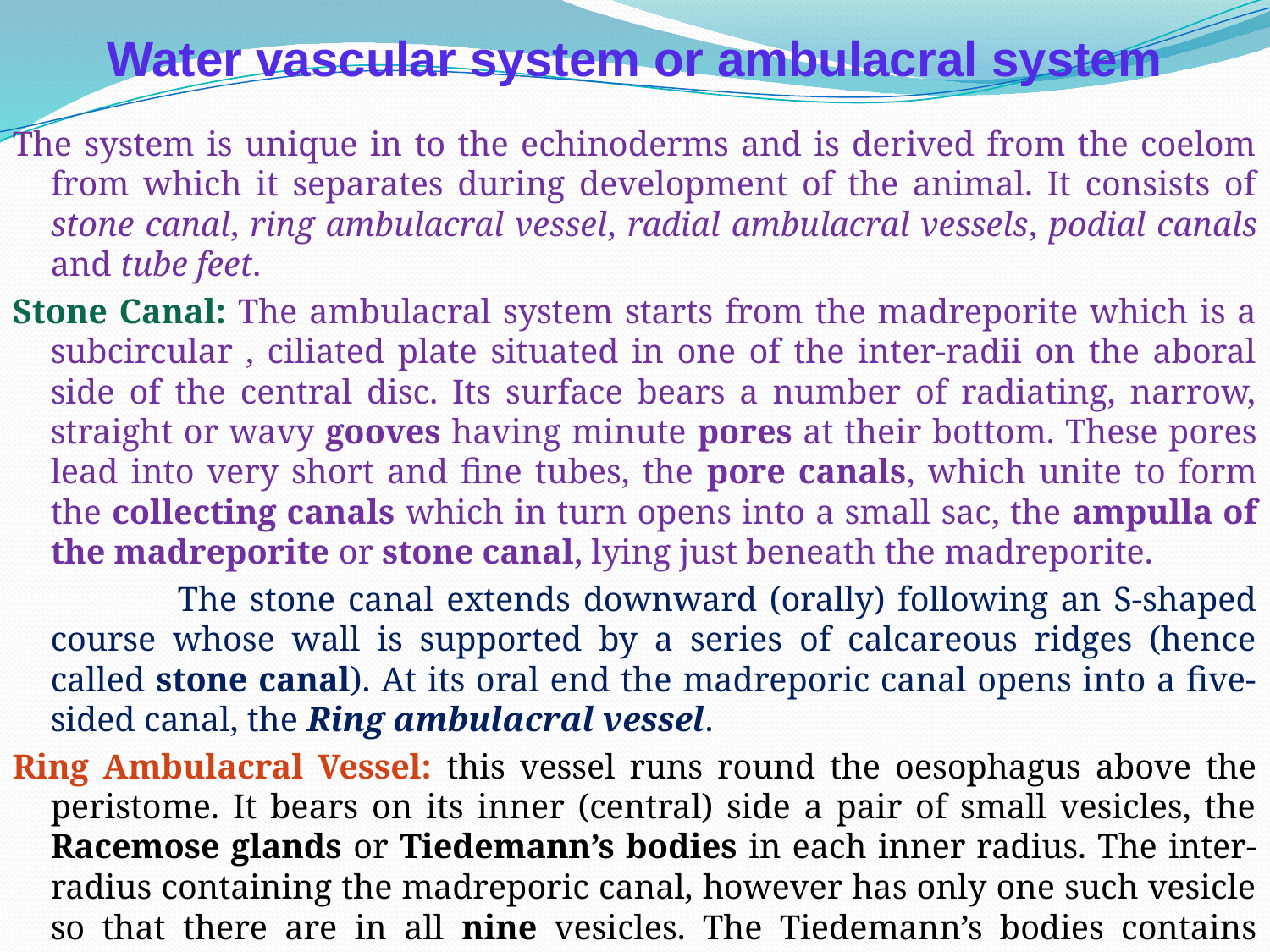

# Water vascular system or ambulacral system
The system is unique in to the echinoderms and is derived from the coelom from which it separates during development of the animal. It consists of stone canal, ring ambulacral vessel, radial ambulacral vessels, podial canals and tube feet.
Stone Canal: The ambulacral system starts from the madreporite which is a subcircular , ciliated plate situated in one of the inter-radii on the aboral side of the central disc. Its surface bears a number of radiating, narrow, straight or wavy gooves having minute pores at their bottom. These pores lead into very short and fine tubes, the pore canals, which unite to form the collecting canals which in turn opens into a small sac, the ampulla of the madreporite or stone canal, lying just beneath the madreporite.
		The stone canal extends downward (orally) following an S-shaped course whose wall is supported by a series of calcareous ridges (hence called stone canal). At its oral end the madreporic canal opens into a five-sided canal, the Ring ambulacral vessel.
Ring Ambulacral Vessel: this vessel runs round the oesophagus above the peristome. It bears on its inner (central) side a pair of small vesicles, the Racemose glands or Tiedemann’s bodies in each inner radius. The inter-radius containing the madreporic canal, however has only one such vesicle so that there are in all nine vesicles. The Tiedemann’s bodies contains phagocytes, which remove foreign matter, such as bacteria, from the incoming water.